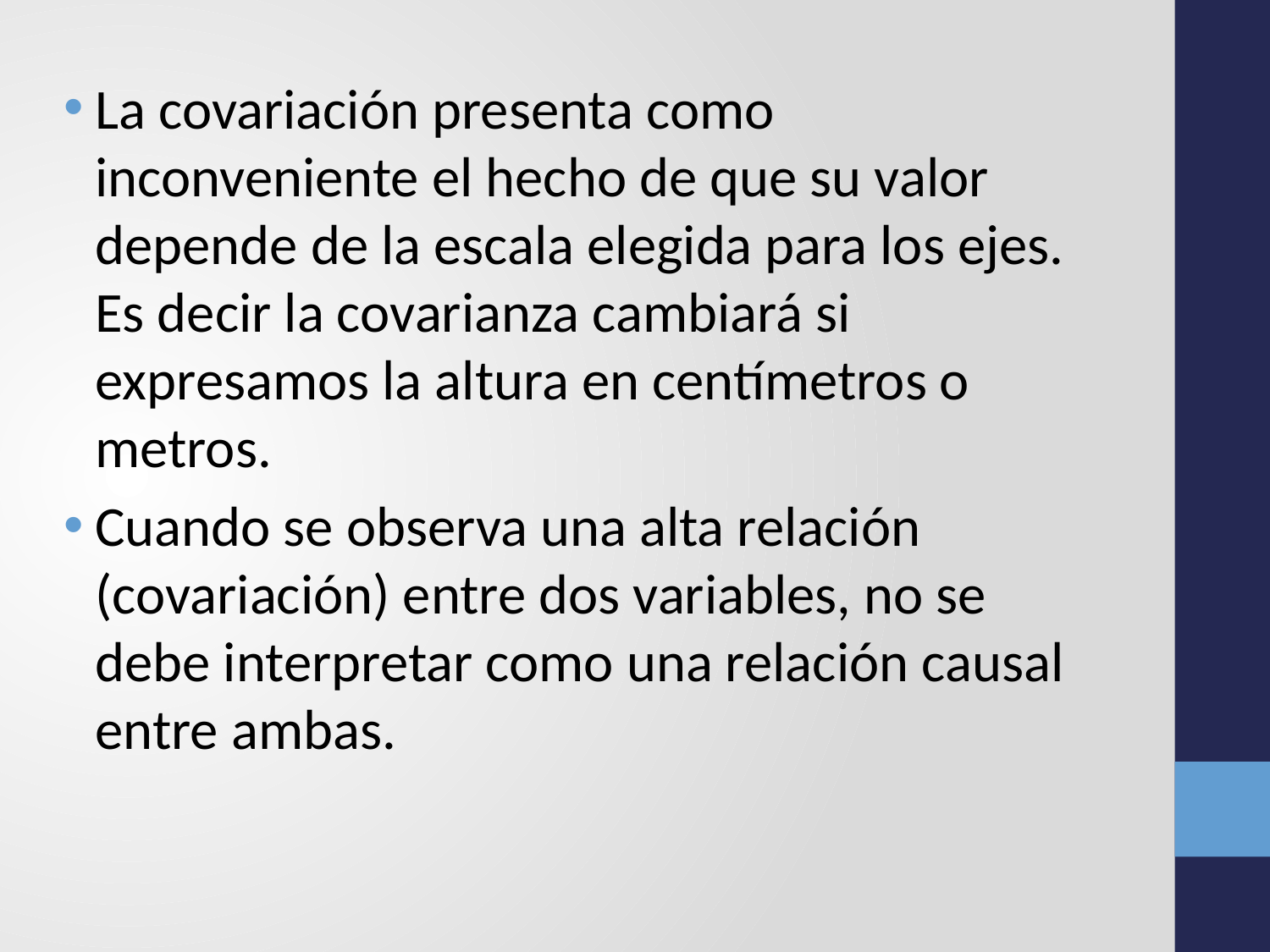

La covariación presenta como inconveniente el hecho de que su valor depende de la escala elegida para los ejes. Es decir la covarianza cambiará si expresamos la altura en centímetros o metros.
Cuando se observa una alta relación (covariación) entre dos variables, no se debe interpretar como una relación causal entre ambas.